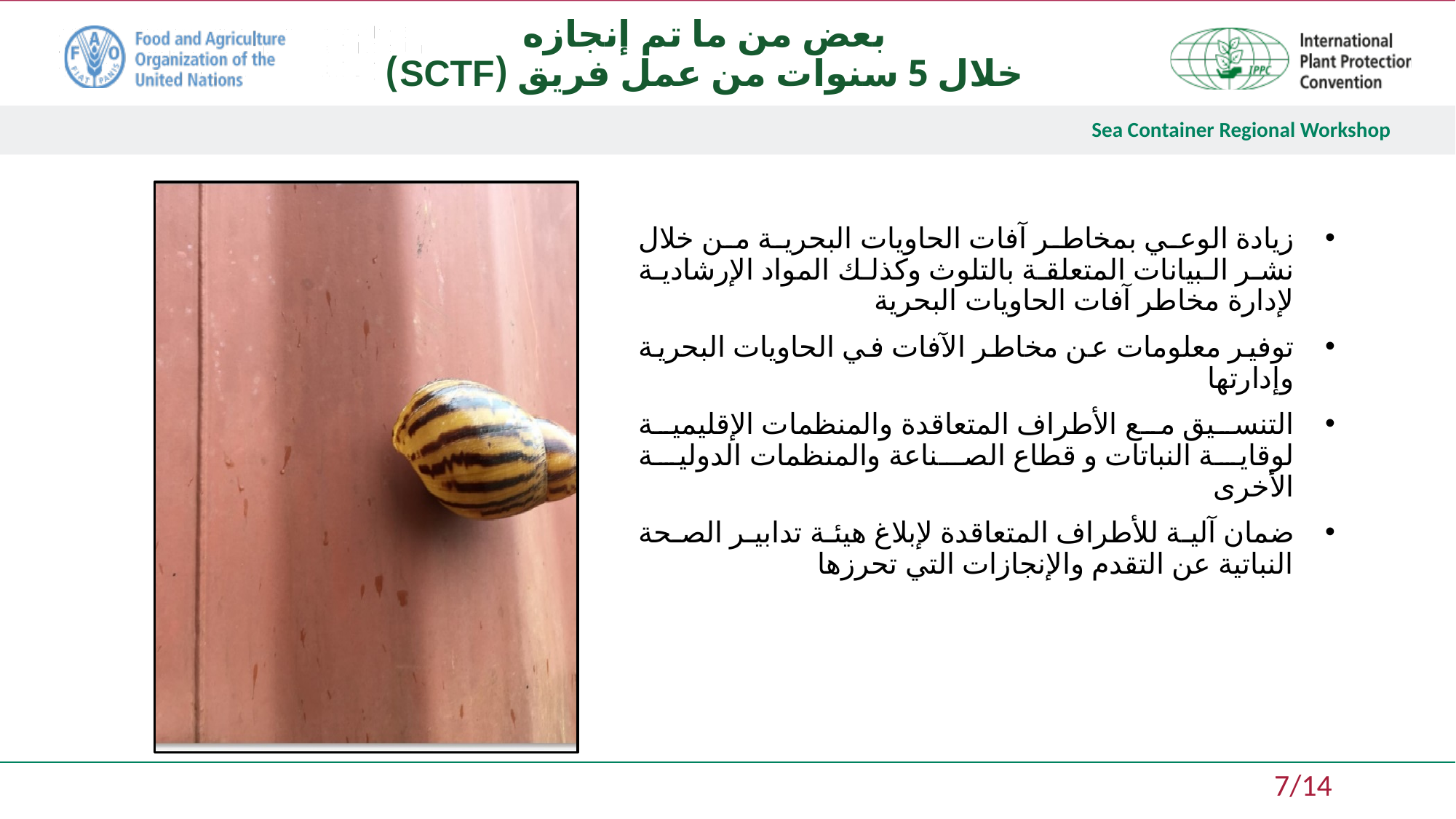

بعض من ما تم إنجازه
خلال 5 سنوات من عمل فريق (SCTF)

زيادة الوعي بمخاطر آفات الحاويات البحرية من خلال نشر البيانات المتعلقة بالتلوث وكذلك المواد الإرشادية لإدارة مخاطر آفات الحاويات البحرية
توفير معلومات عن مخاطر الآفات في الحاويات البحرية وإدارتها
التنسيق مع الأطراف المتعاقدة والمنظمات الإقليمية لوقاية النباتات و قطاع الصناعة والمنظمات الدولية الأخرى
ضمان آلية للأطراف المتعاقدة لإبلاغ هيئة تدابير الصحة النباتية عن التقدم والإنجازات التي تحرزها